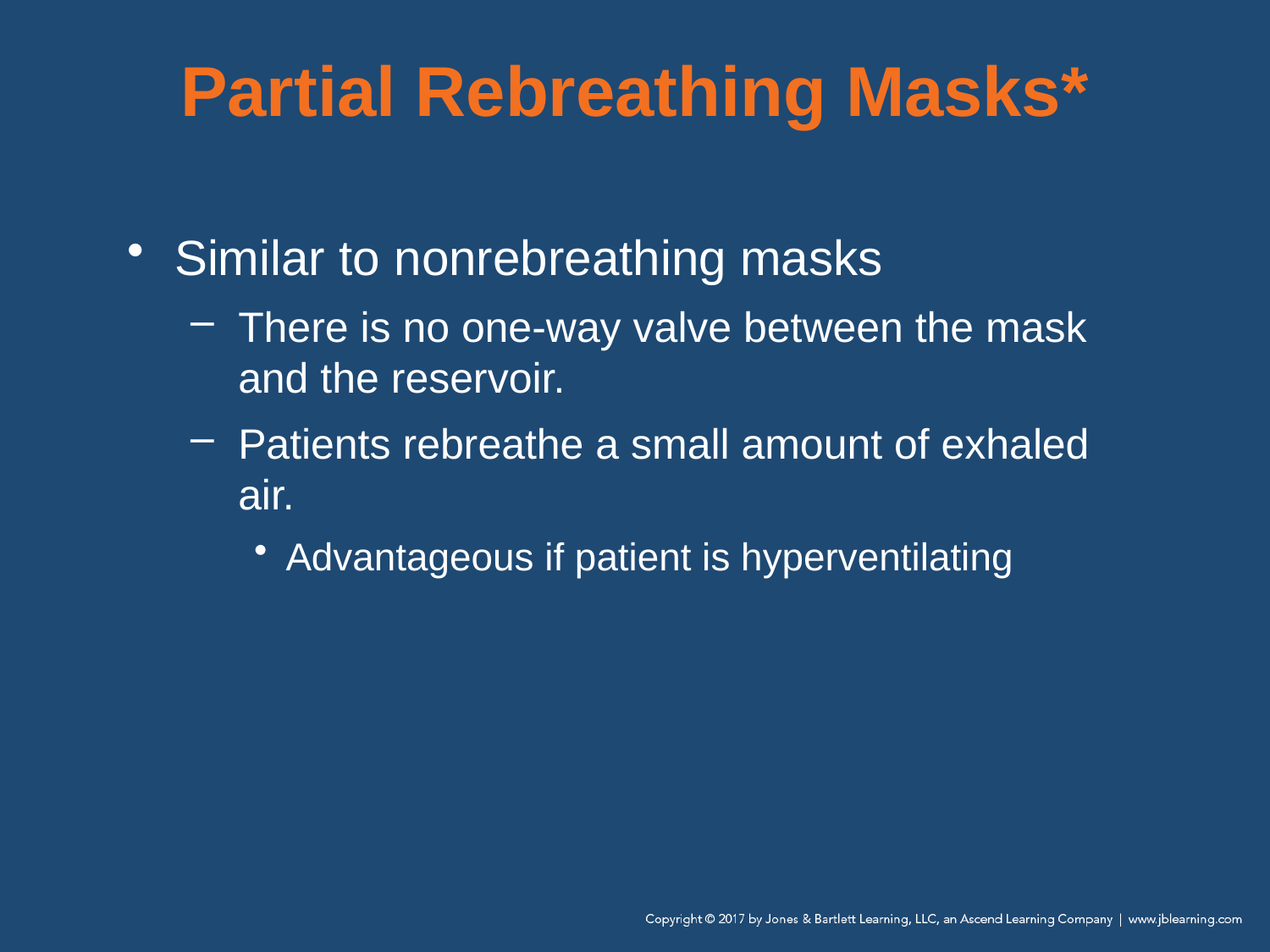

# Partial Rebreathing Masks*
Similar to nonrebreathing masks
There is no one-way valve between the mask and the reservoir.
Patients rebreathe a small amount of exhaled air.
Advantageous if patient is hyperventilating